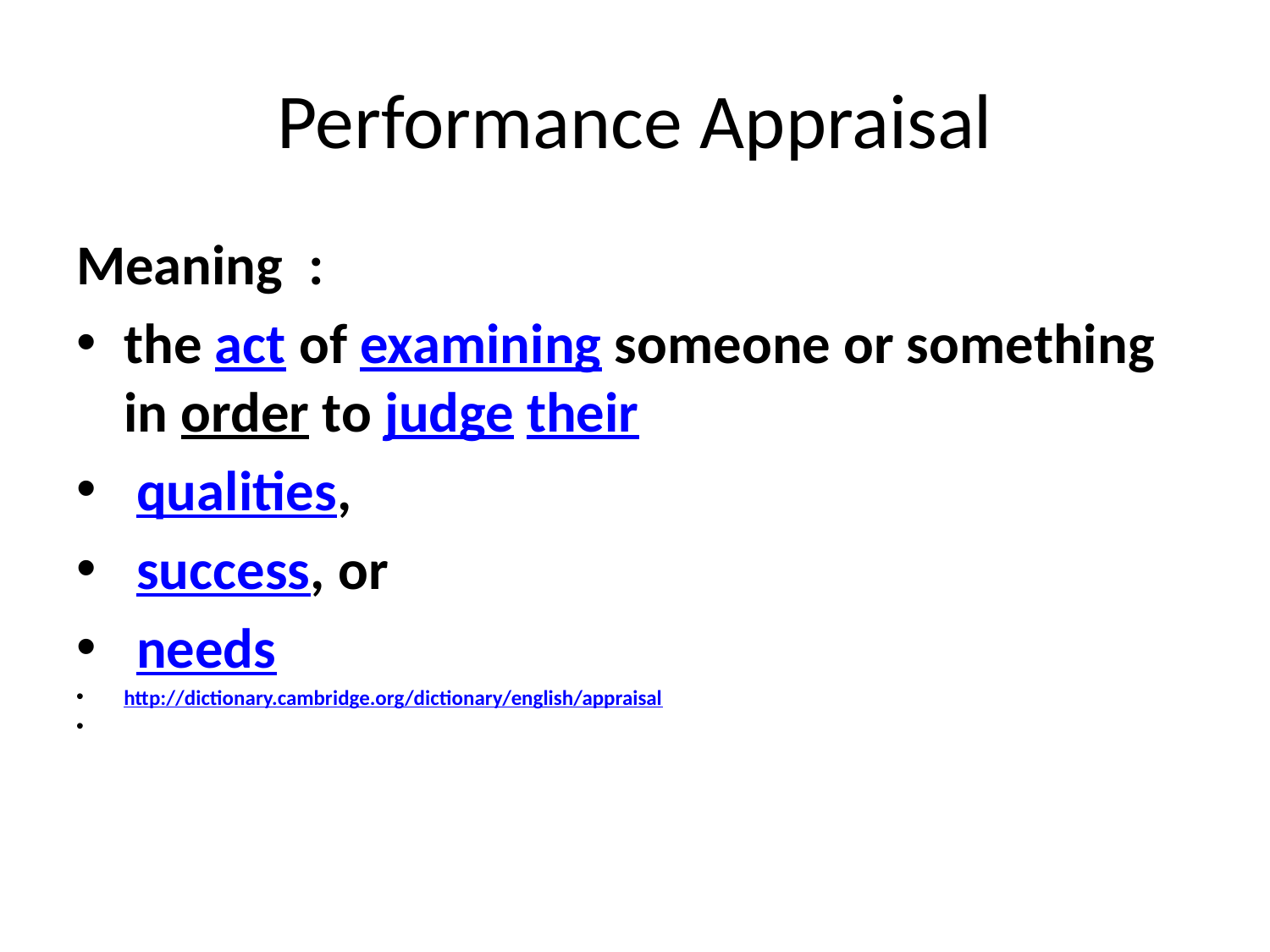

# Performance Appraisal
Meaning  :
the act of examining someone or something in order to judge their
 qualities,
 success, or
 needs
http://dictionary.cambridge.org/dictionary/english/appraisal